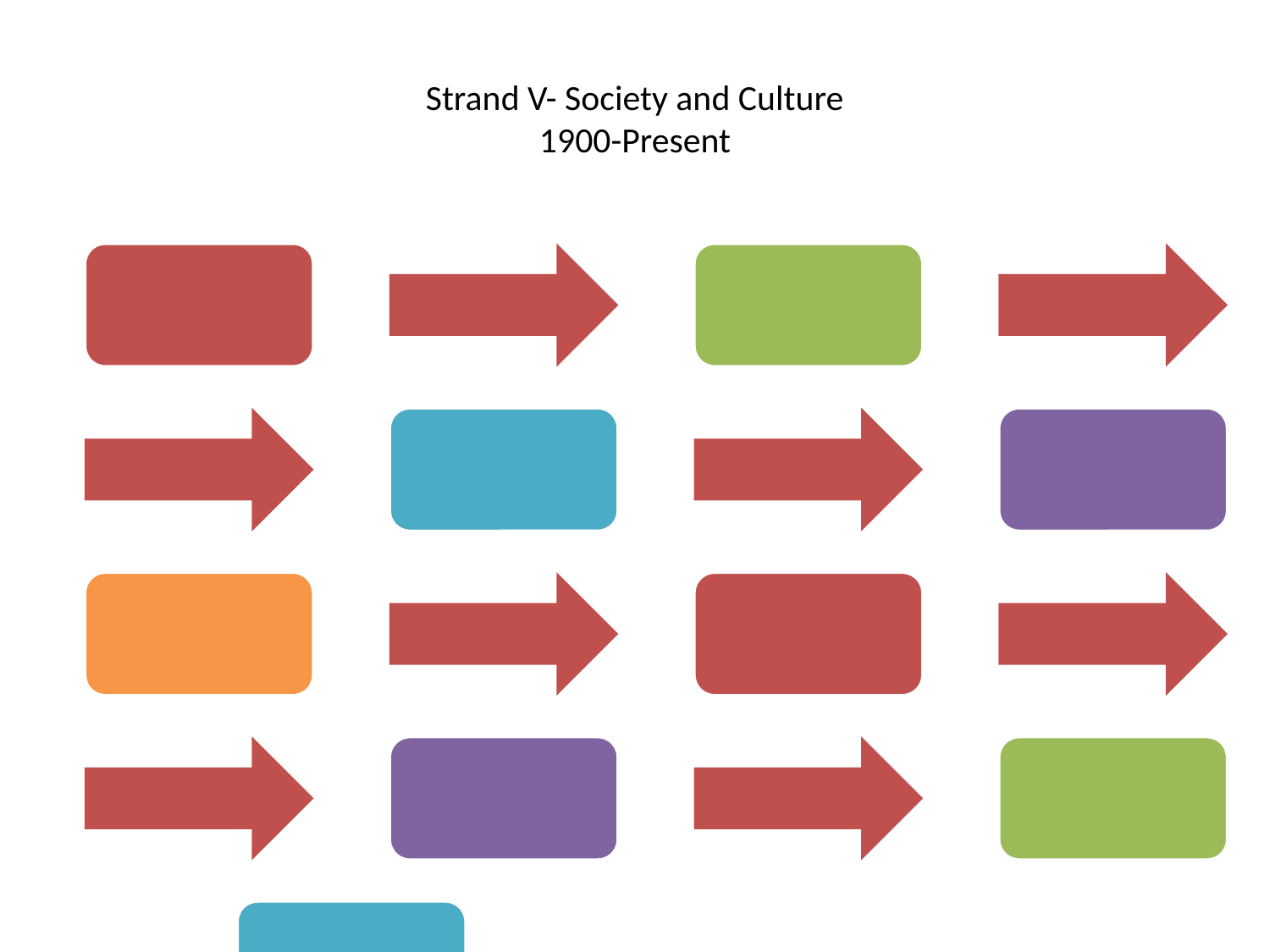

# Strand V- Society and Culture 1900-Present